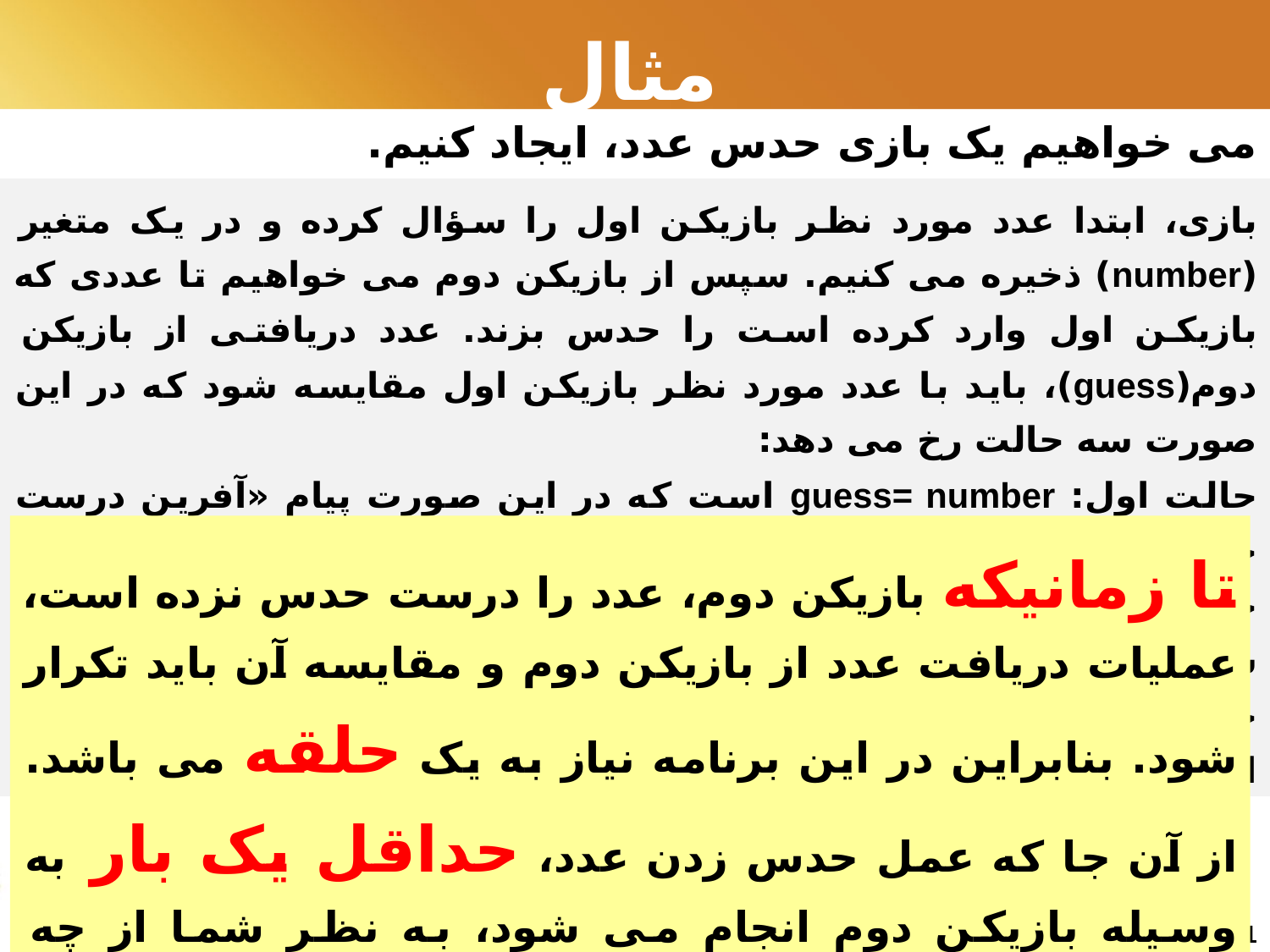

# مثال
می خواهیم یک بازی حدس عدد، ایجاد کنیم.
بازی، ابتدا عدد مورد نظر بازیکن اول را سؤال کرده و در یک متغیر (number) ذخیره می کنیم. سپس از بازیکن دوم می خواهیم تا عددی که بازیکن اول وارد کرده است را حدس بزند. عدد دریافتی از بازیکن دوم(guess)، باید با عدد مورد نظر بازیکن اول مقایسه شود که در این صورت سه حالت رخ می دهد:
حالت اول: guess= number است که در این صورت پیام «آفرین درست حدس زدید » اعلان شود.
حالت دوم: guess < number است که در این صورت پیام «برو بالا » اعلان شود.
حالت سوم: guess > number است که در این صورت پیام «برو پایین » اعلان شود.
تا زمانیکه بازیکن دوم، عدد را درست حدس نزده است، عملیات دریافت عدد از بازیکن دوم و مقایسه آن باید تکرار شود. بنابراین در این برنامه نیاز به یک حلقه می باشد. از آن جا که عمل حدس زدن عدد، حداقل یک بار به وسیله بازیکن دوم انجام می شود، به نظر شما از چه دستور حلقه باید استفاده کنیم؟
11